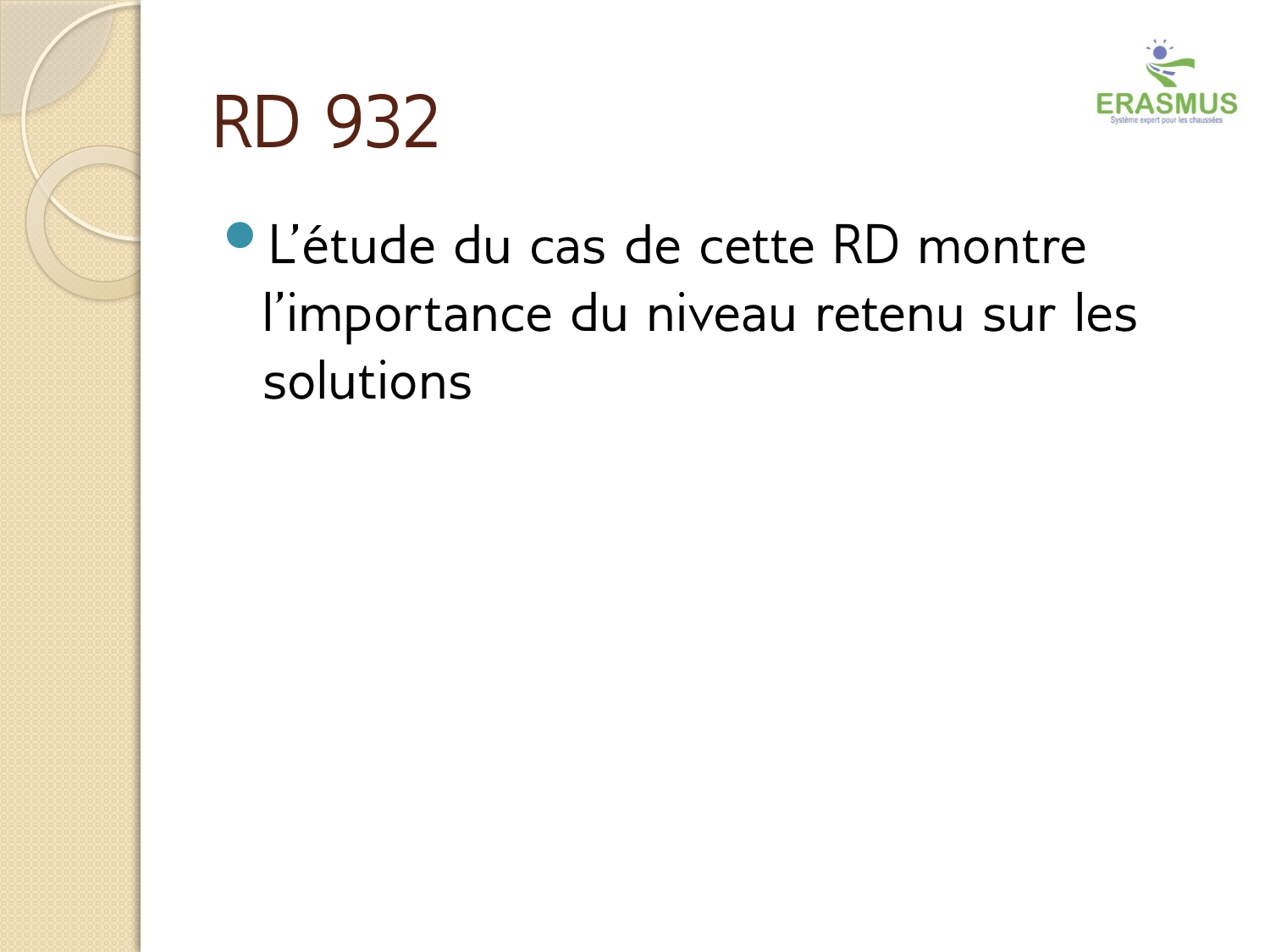

# RD 932
L’étude du cas de cette RD montre l’importance du niveau retenu sur les solutions